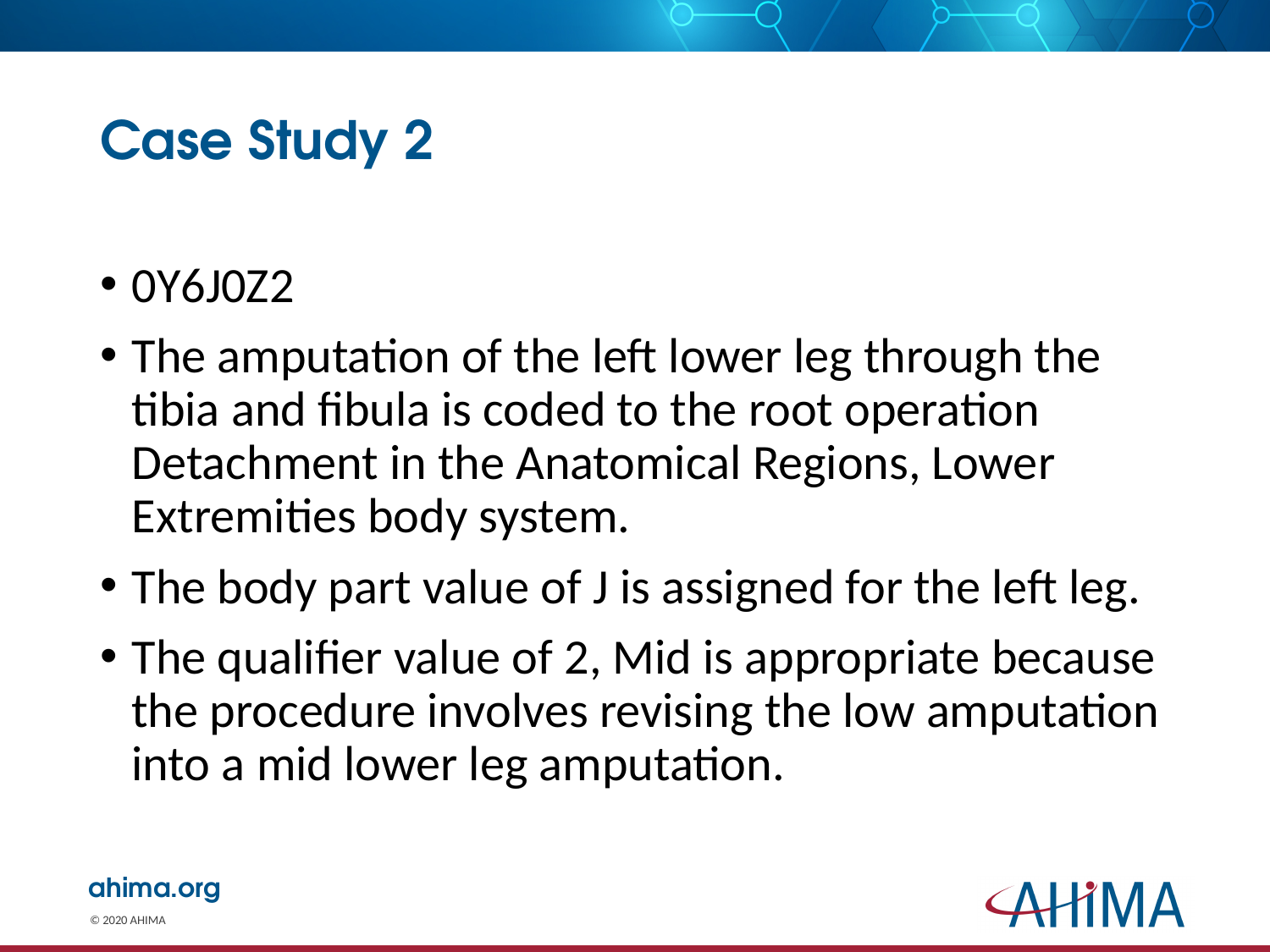

# Case Study 2
0Y6J0Z2
The amputation of the left lower leg through the tibia and fibula is coded to the root operation Detachment in the Anatomical Regions, Lower Extremities body system.
The body part value of J is assigned for the left leg.
The qualifier value of 2, Mid is appropriate because the procedure involves revising the low amputation into a mid lower leg amputation.